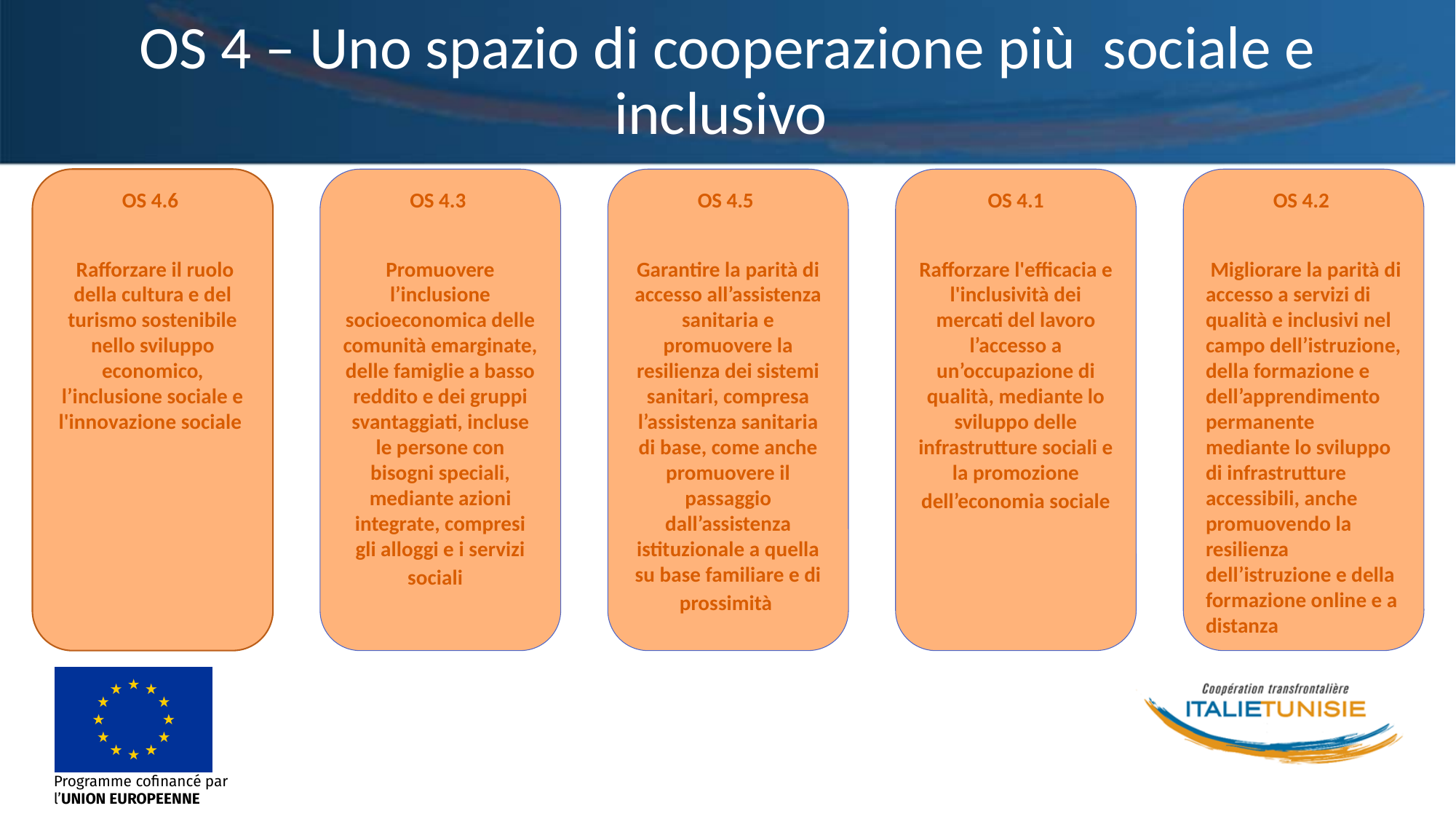

# OS 4 – Uno spazio di cooperazione più  sociale e inclusivo
OS 4.2

 Migliorare la parità di accesso a servizi di qualità e inclusivi nel campo dell’istruzione, della formazione e dell’apprendimento permanente mediante lo sviluppo di infrastrutture accessibili, anche promuovendo la resilienza dell’istruzione e della formazione online e a distanza
OS 4.6

 Rafforzare il ruolo della cultura e del turismo sostenibile nello sviluppo economico, l’inclusione sociale e l'innovazione sociale
OS 4.3

Promuovere l’inclusione socioeconomica delle comunità emarginate, delle famiglie a basso reddito e dei gruppi svantaggiati, incluse le persone con bisogni speciali, mediante azioni integrate, compresi gli alloggi e i servizi sociali
OS 4.5

Garantire la parità di accesso all’assistenza sanitaria e promuovere la resilienza dei sistemi sanitari, compresa l’assistenza sanitaria di base, come anche promuovere il passaggio dall’assistenza istituzionale a quella su base familiare e di prossimità
OS 4.1

Rafforzare l'efficacia e l'inclusività dei mercati del lavoro l’accesso a un’occupazione di qualità, mediante lo sviluppo delle infrastrutture sociali e la promozione dell’economia sociale